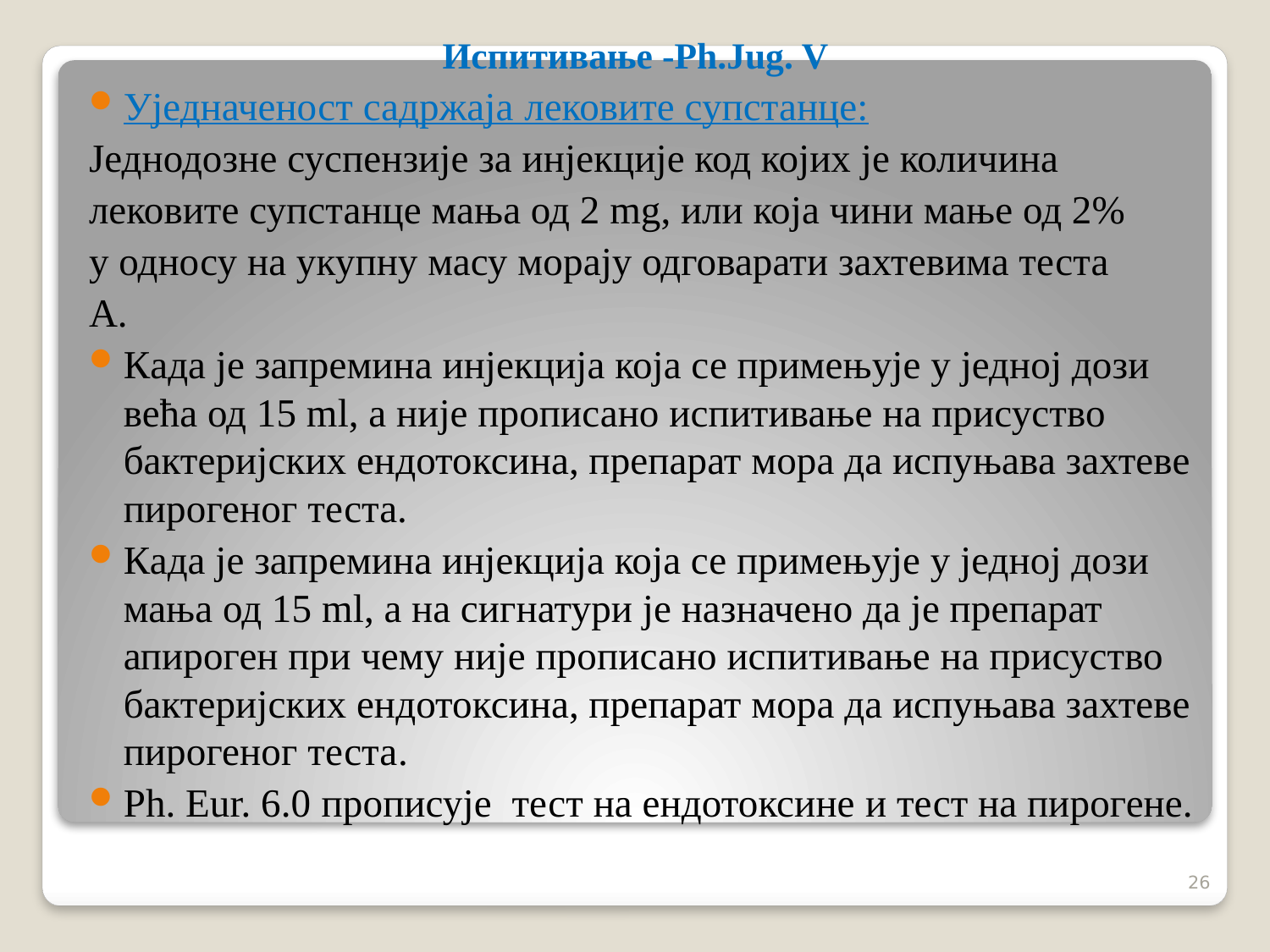

Испитивање -Ph.Jug. V
Уједначеност садржаја лековите супстанце:
Једнодозне суспензије за инјекције код којих је количина
лековите супстанце мања од 2 mg, или која чини мање од 2%
у односу на укупну масу морају одговарати захтевима теста
А.
Када је запремина инјекција која се примењује у једној дози већа од 15 ml, а није прописано испитивање на присуство бактеријских ендотоксина, препарат мора да испуњава захтеве пирогеног теста.
Када је запремина инјекција која се примењује у једној дози мања од 15 ml, а на сигнатури је назначено да је препарат апироген при чему није прописано испитивање на присуство бактеријских ендотоксина, препарат мора да испуњава захтеве пирогеног теста.
Ph. Eur. 6.0 прописује  тест на ендотоксине и тест на пирогене.
26